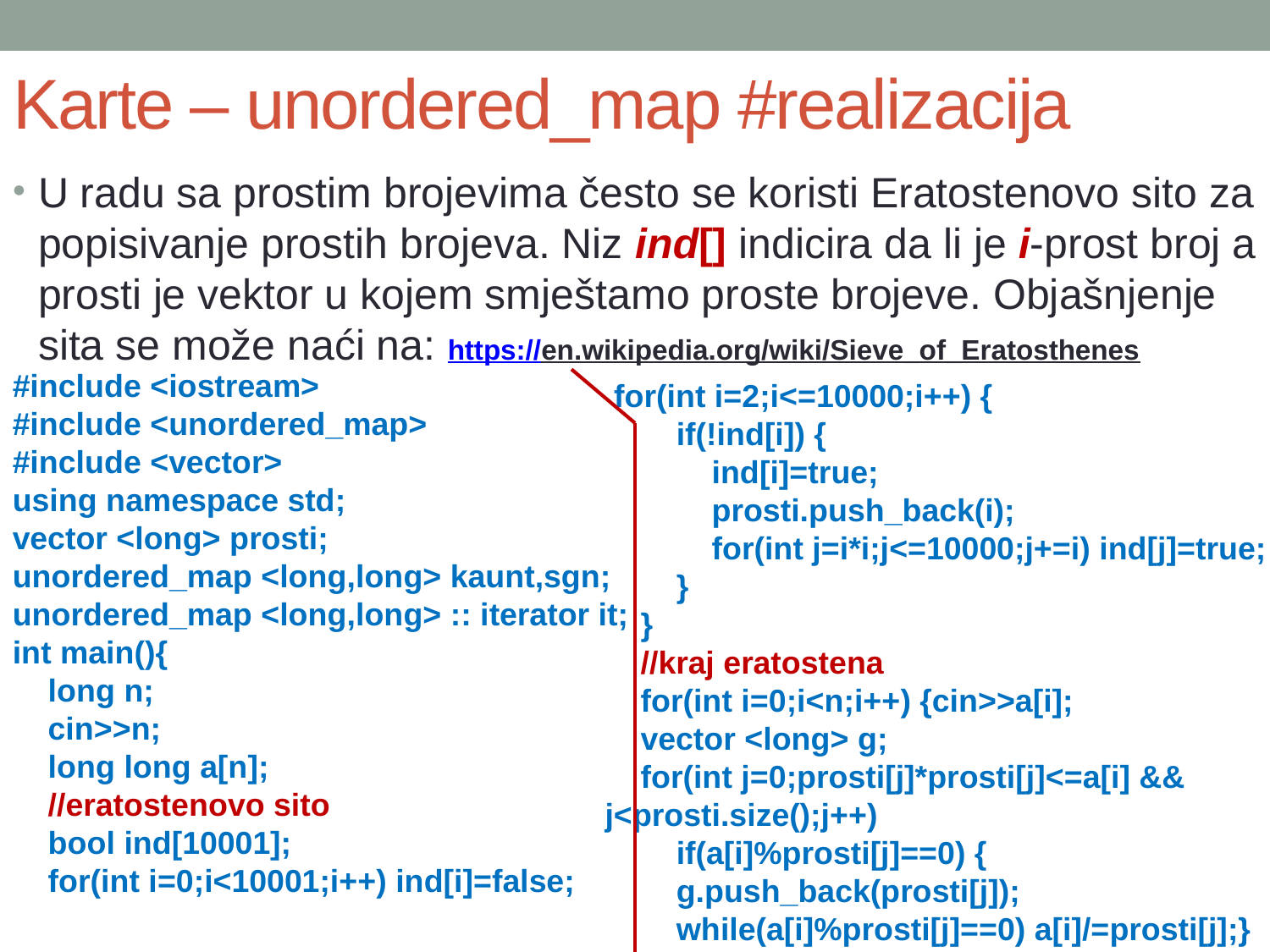

# Karte – unordered_map #realizacija
U radu sa prostim brojevima često se koristi Eratostenovo sito za popisivanje prostih brojeva. Niz ind[] indicira da li je i-prost broj a prosti je vektor u kojem smještamo proste brojeve. Objašnjenje sita se može naći na: https://en.wikipedia.org/wiki/Sieve_of_Eratosthenes
#include <iostream>
#include <unordered_map>
#include <vector>
using namespace std;
vector <long> prosti;
unordered_map <long,long> kaunt,sgn;
unordered_map <long,long> :: iterator it;
int main(){
    long n;
    cin>>n;
    long long a[n];
    //eratostenovo sito
    bool ind[10001];
    for(int i=0;i<10001;i++) ind[i]=false;
 for(int i=2;i<=10000;i++) {
        if(!ind[i]) {
            ind[i]=true;
            prosti.push_back(i);
            for(int j=i*i;j<=10000;j+=i) ind[j]=true;
        }
    }
    //kraj eratostena
    for(int i=0;i<n;i++) {cin>>a[i];
    vector <long> g;
    for(int j=0;prosti[j]*prosti[j]<=a[i] &&  	j<prosti.size();j++)
        if(a[i]%prosti[j]==0) {
        g.push_back(prosti[j]);
        while(a[i]%prosti[j]==0) a[i]/=prosti[j];}